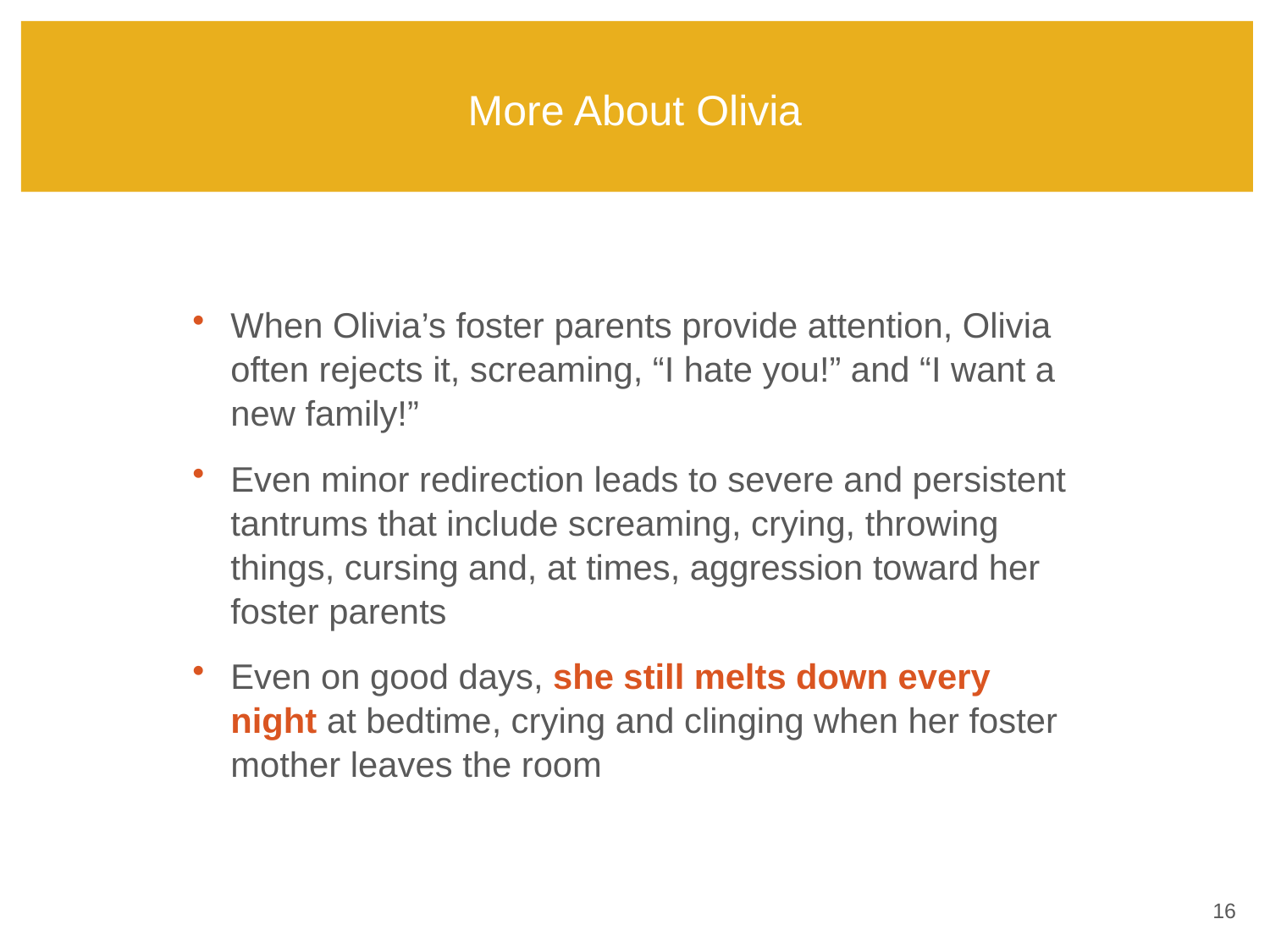

# More About Olivia
When Olivia’s foster parents provide attention, Olivia often rejects it, screaming, “I hate you!” and “I want a new family!”
Even minor redirection leads to severe and persistent tantrums that include screaming, crying, throwing things, cursing and, at times, aggression toward her foster parents
Even on good days, she still melts down every night at bedtime, crying and clinging when her foster mother leaves the room
16